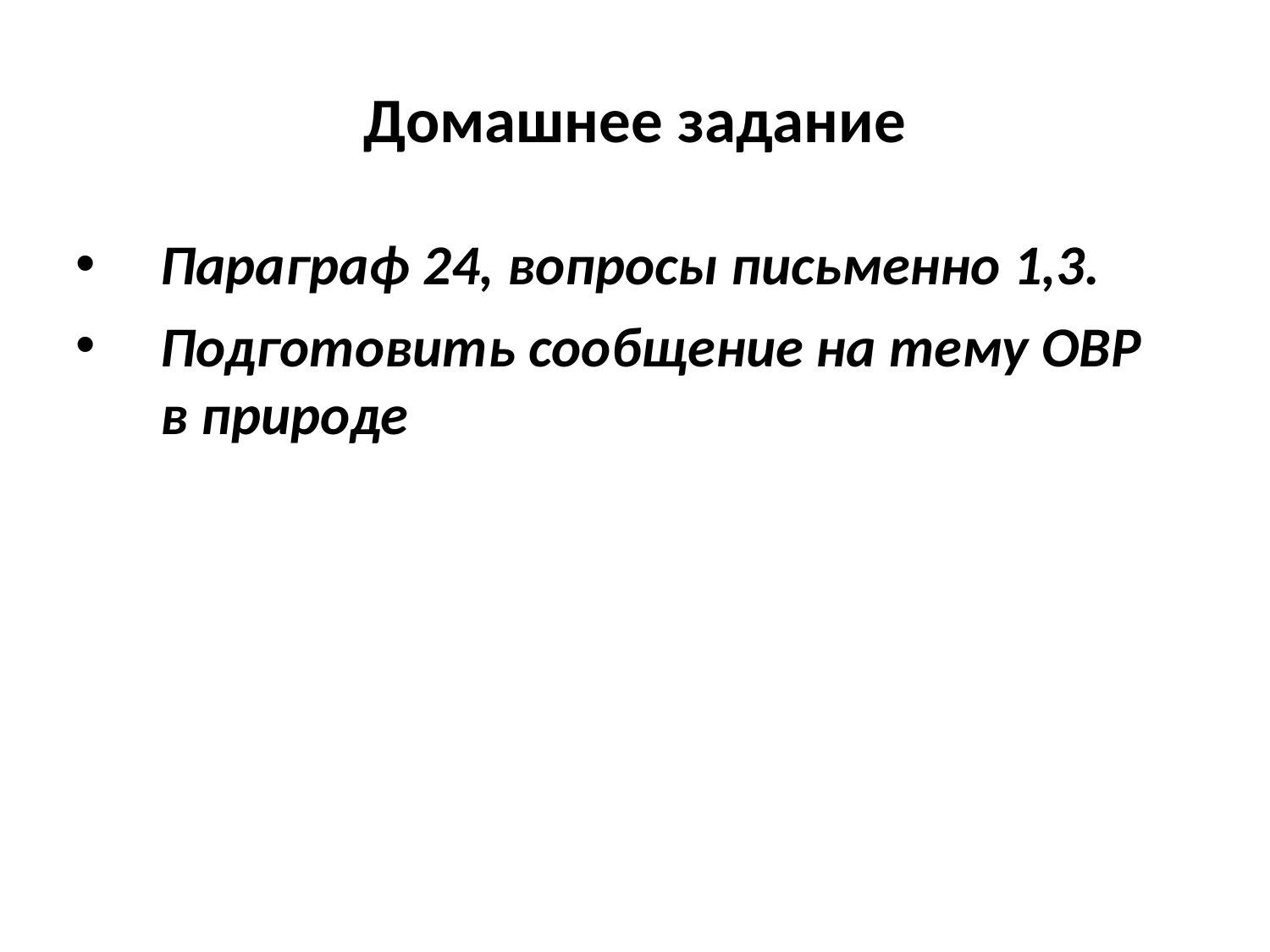

Домашнее задание
Параграф 24, вопросы письменно 1,3.
Подготовить сообщение на тему ОВР  в природе